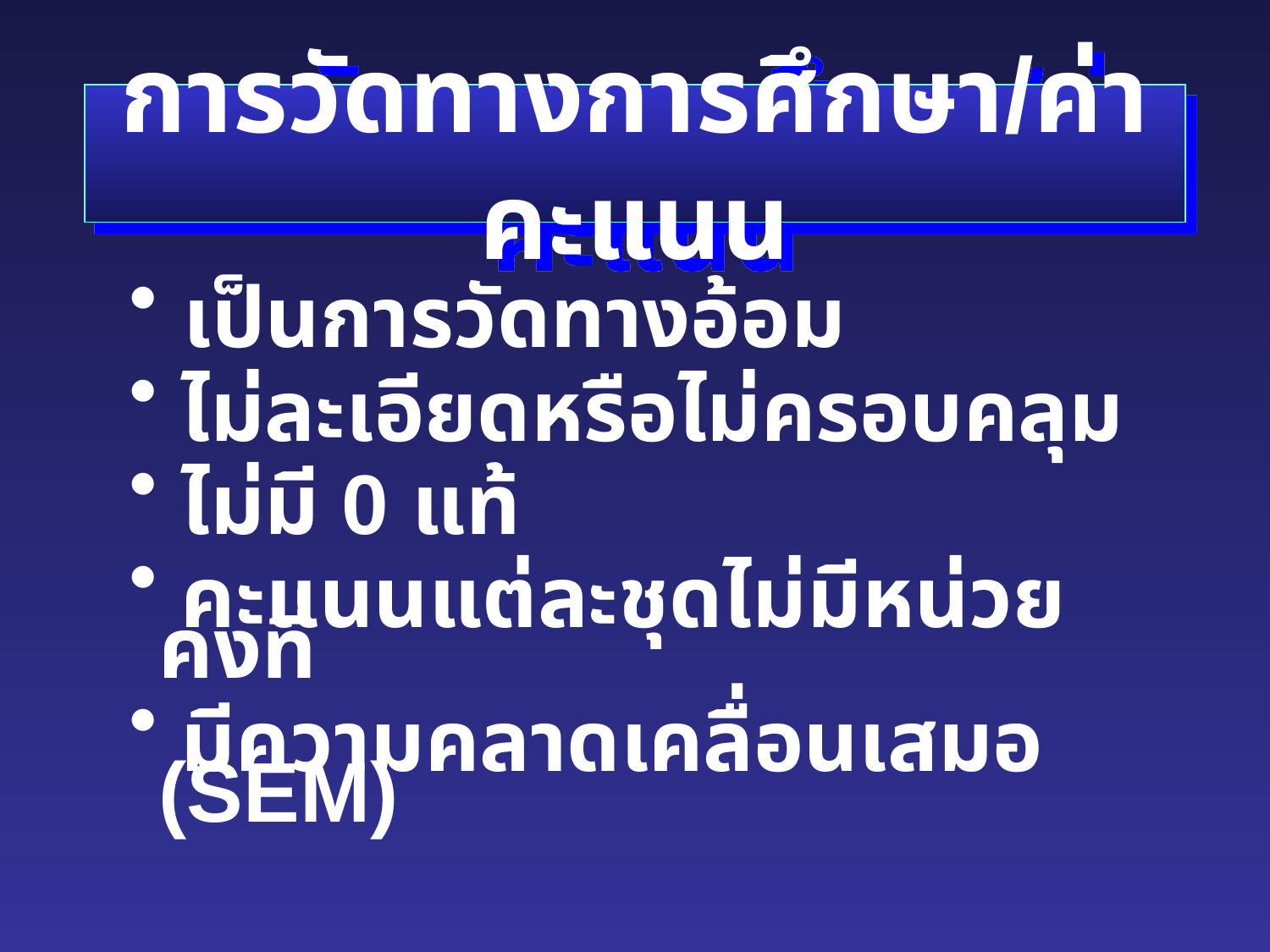

# การวัดทางการศึกษา/ค่าคะแนน
 เป็นการวัดทางอ้อม
 ไม่ละเอียดหรือไม่ครอบคลุม
 ไม่มี 0 แท้
 คะแนนแต่ละชุดไม่มีหน่วยคงที่
 มีความคลาดเคลื่อนเสมอ (SEM)